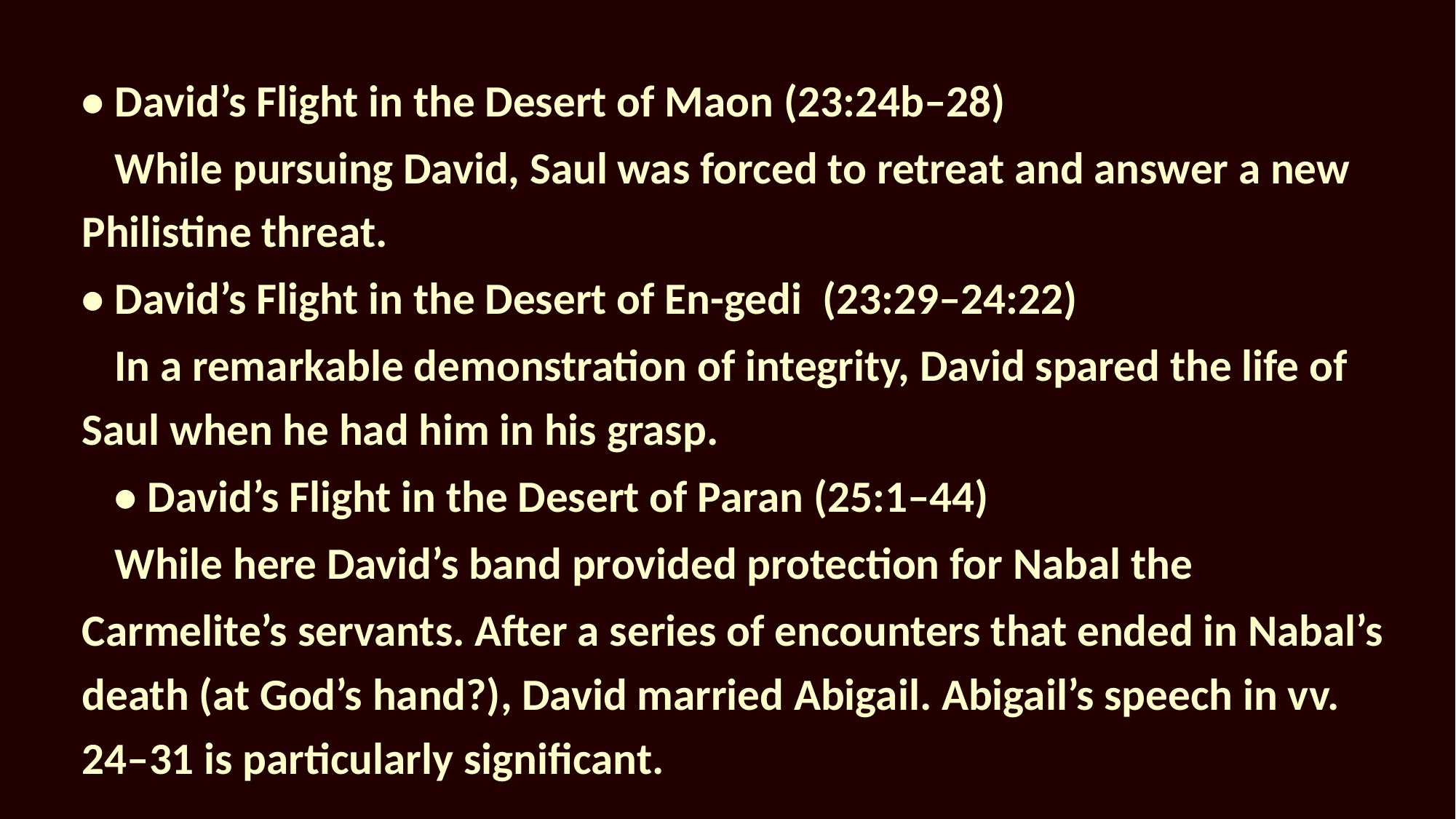

•	David’s Flight in the Desert of Maon (23:24b–28)
	While pursuing David, Saul was forced to retreat and answer a new Philistine threat.
•	David’s Flight in the Desert of En-gedi  (23:29–24:22)
	In a remarkable demonstration of integrity, David spared the life of Saul when he had him in his grasp.
	•	David’s Flight in the Desert of Paran (25:1–44)
	While here David’s band provided protection for Nabal the
Carmelite’s servants. After a series of encounters that ended in Nabal’s death (at God’s hand?), David married Abigail. Abigail’s speech in vv. 24–31 is particularly significant.